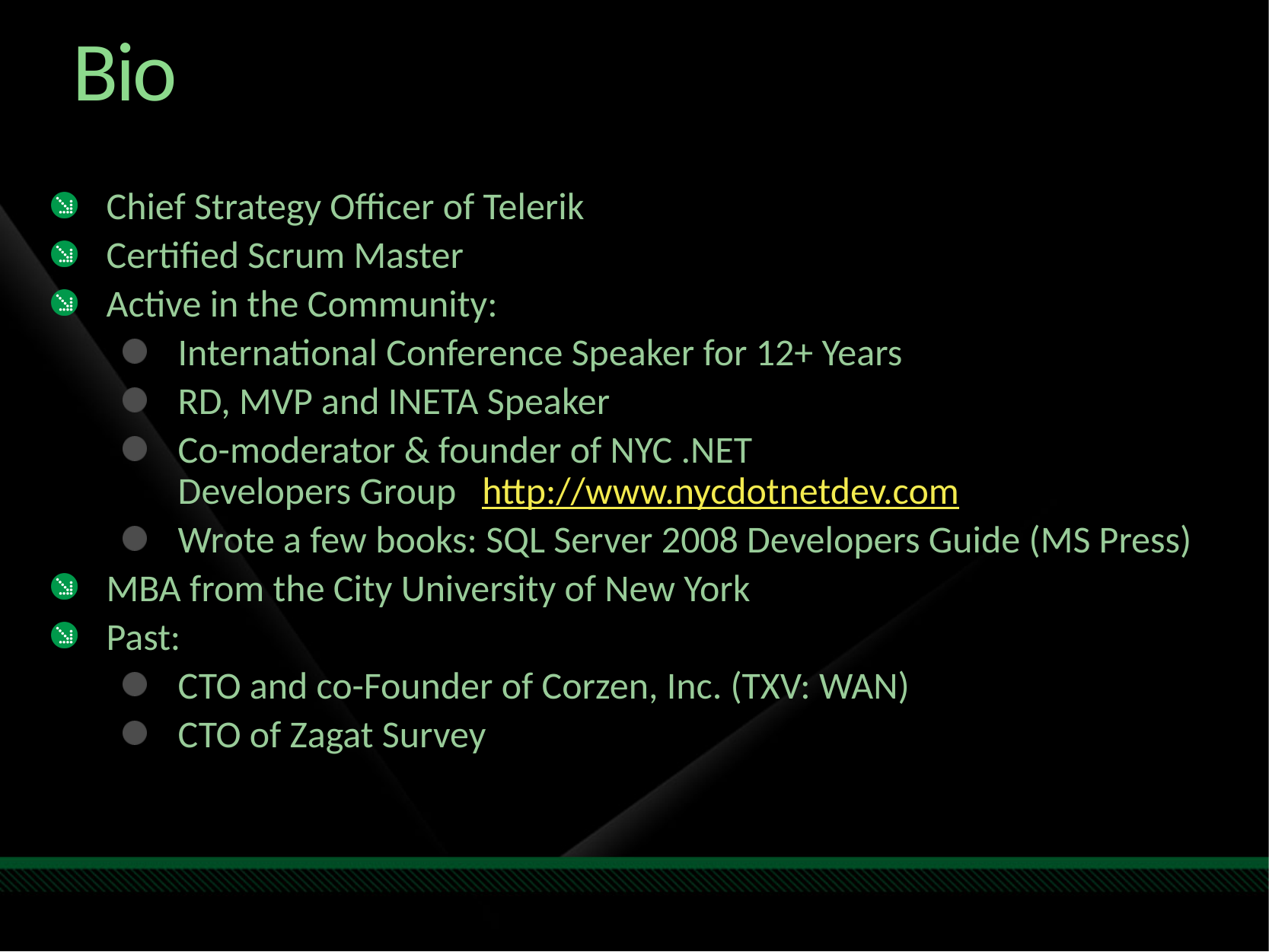

# Bio
Chief Strategy Officer of Telerik
Certified Scrum Master
Active in the Community:
International Conference Speaker for 12+ Years
RD, MVP and INETA Speaker
Co-moderator & founder of NYC .NET
Developers Group   http://www.nycdotnetdev.com
Wrote a few books: SQL Server 2008 Developers Guide (MS Press)
MBA from the City University of New York
Past:
CTO and co-Founder of Corzen, Inc. (TXV: WAN)
CTO of Zagat Survey